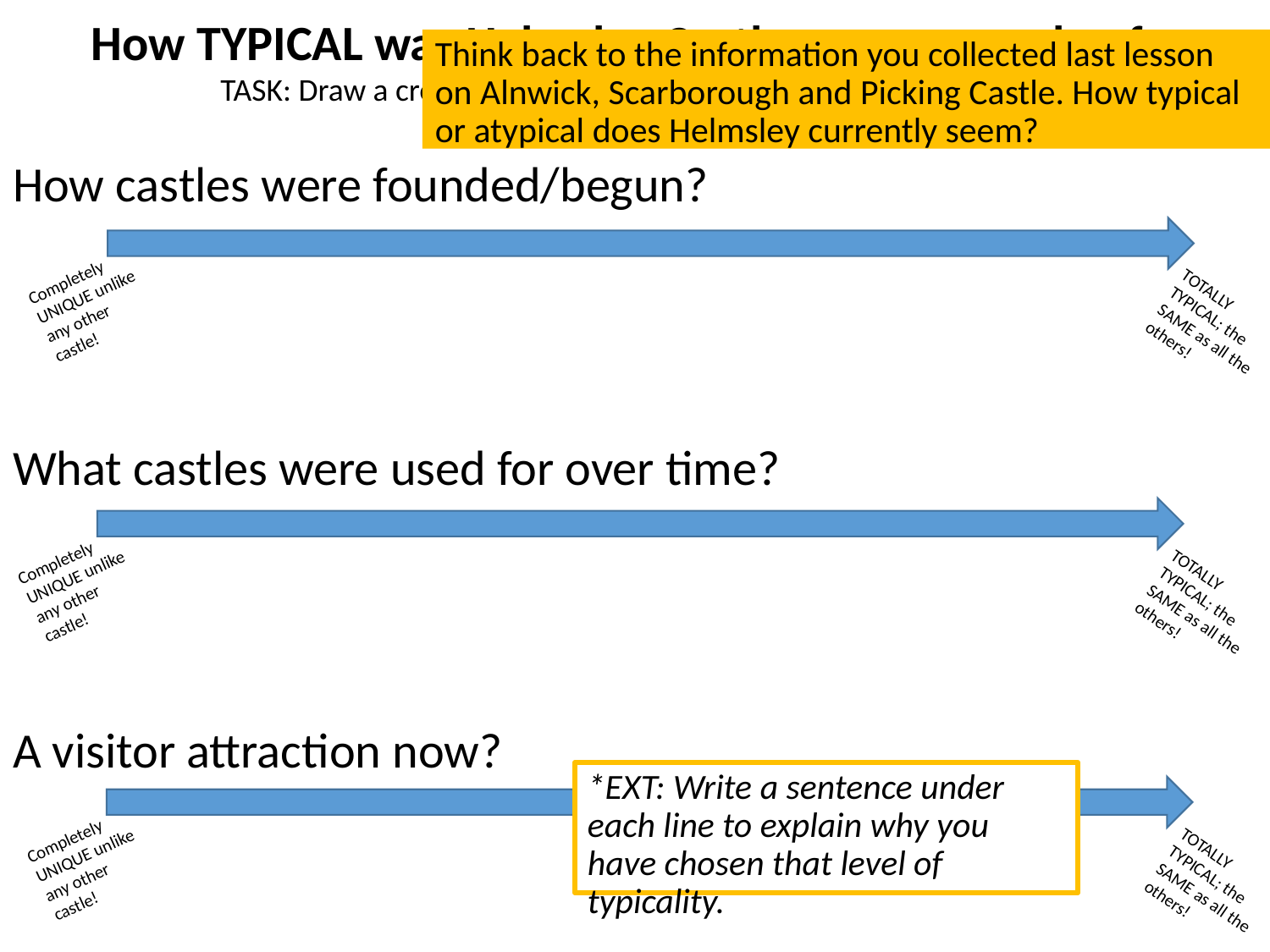

How TYPICAL was Helmsley Castle as an example of…

How castles were founded/begun?

What castles were used for over time?

A visitor attraction now?
Think back to the information you collected last lesson on Alnwick, Scarborough and Picking Castle. How typical or atypical does Helmsley currently seem?
TASK: Draw a cross on each line to show how typical Helmsley is.

Completely UNIQUE unlike any other castle!
TOTALLY TYPICAL; the SAME as all the others!

Completely UNIQUE unlike any other castle!
TOTALLY TYPICAL; the SAME as all the others!
*EXT: Write a sentence under each line to explain why you have chosen that level of typicality.

Completely UNIQUE unlike any other castle!
TOTALLY TYPICAL; the SAME as all the others!